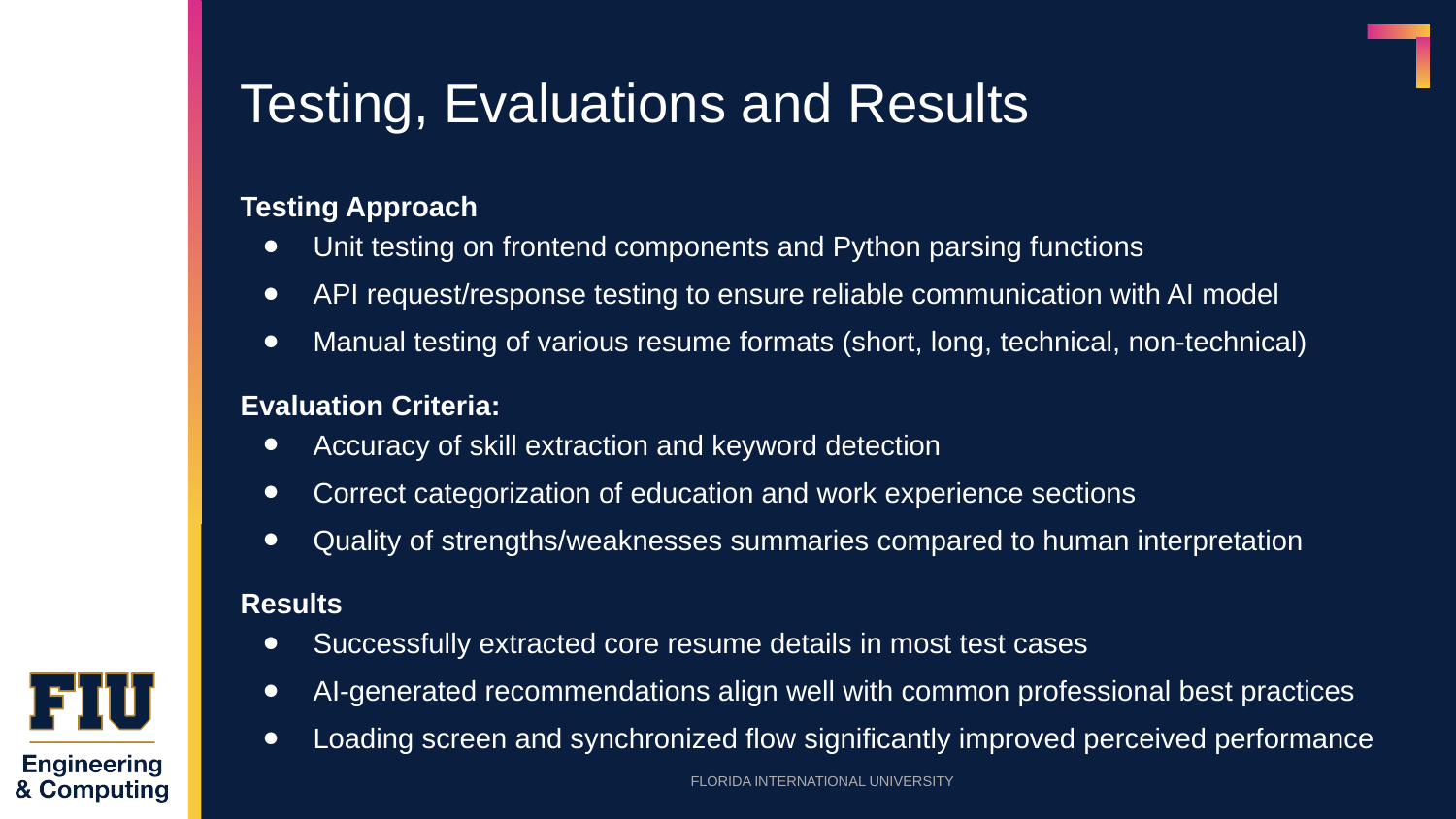

# Testing, Evaluations and Results
Testing Approach
Unit testing on frontend components and Python parsing functions
API request/response testing to ensure reliable communication with AI model
Manual testing of various resume formats (short, long, technical, non-technical)
Evaluation Criteria:
Accuracy of skill extraction and keyword detection
Correct categorization of education and work experience sections
Quality of strengths/weaknesses summaries compared to human interpretation
Results
Successfully extracted core resume details in most test cases
AI-generated recommendations align well with common professional best practices
Loading screen and synchronized flow significantly improved perceived performance